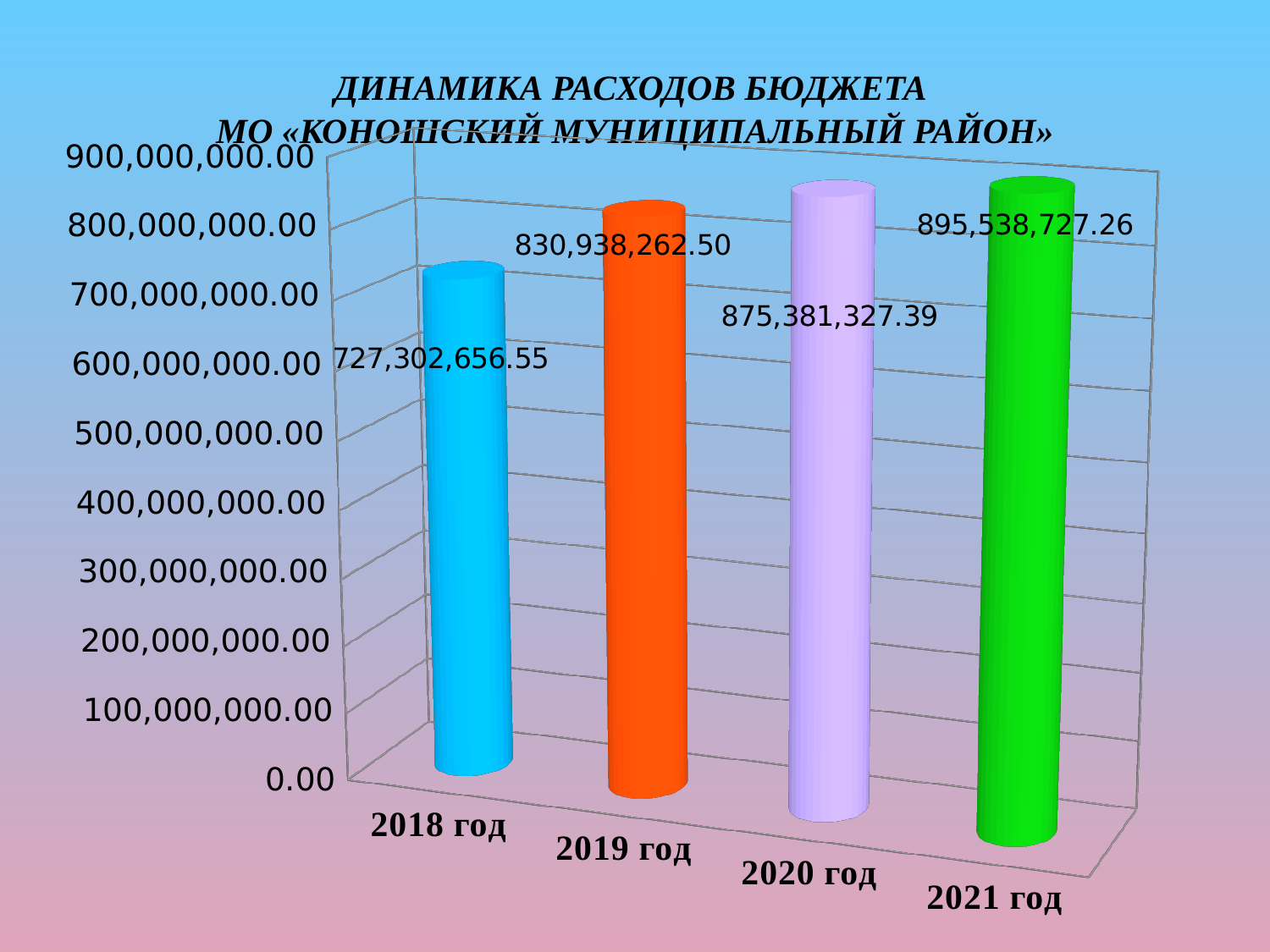

# ДИНАМИКА РАСХОДОВ БЮДЖЕТА МО «КОНОШСКИЙ МУНИЦИПАЛЬНЫЙ РАЙОН»

[unsupported chart]